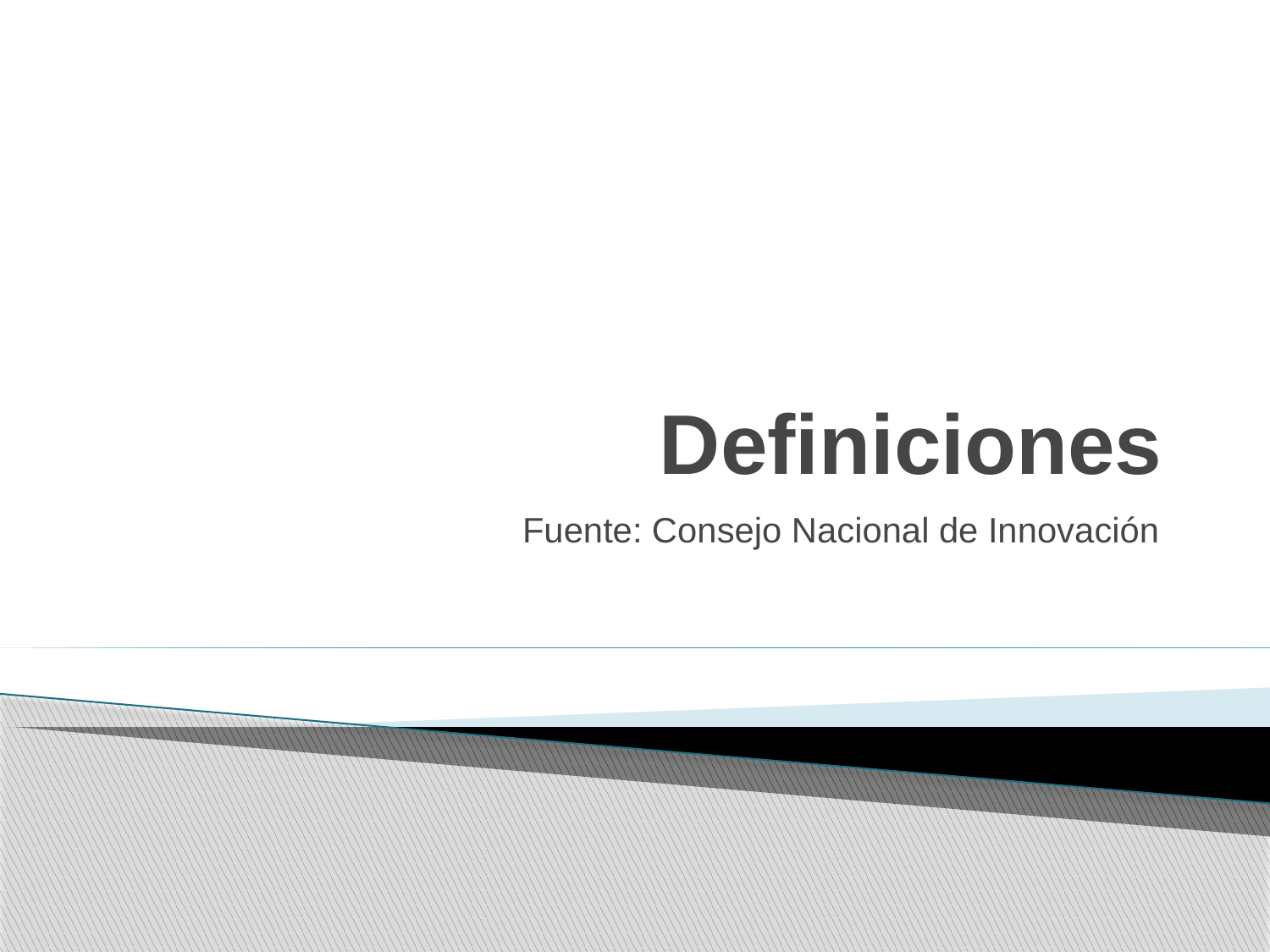

# Definiciones
Fuente: Consejo Nacional de Innovación